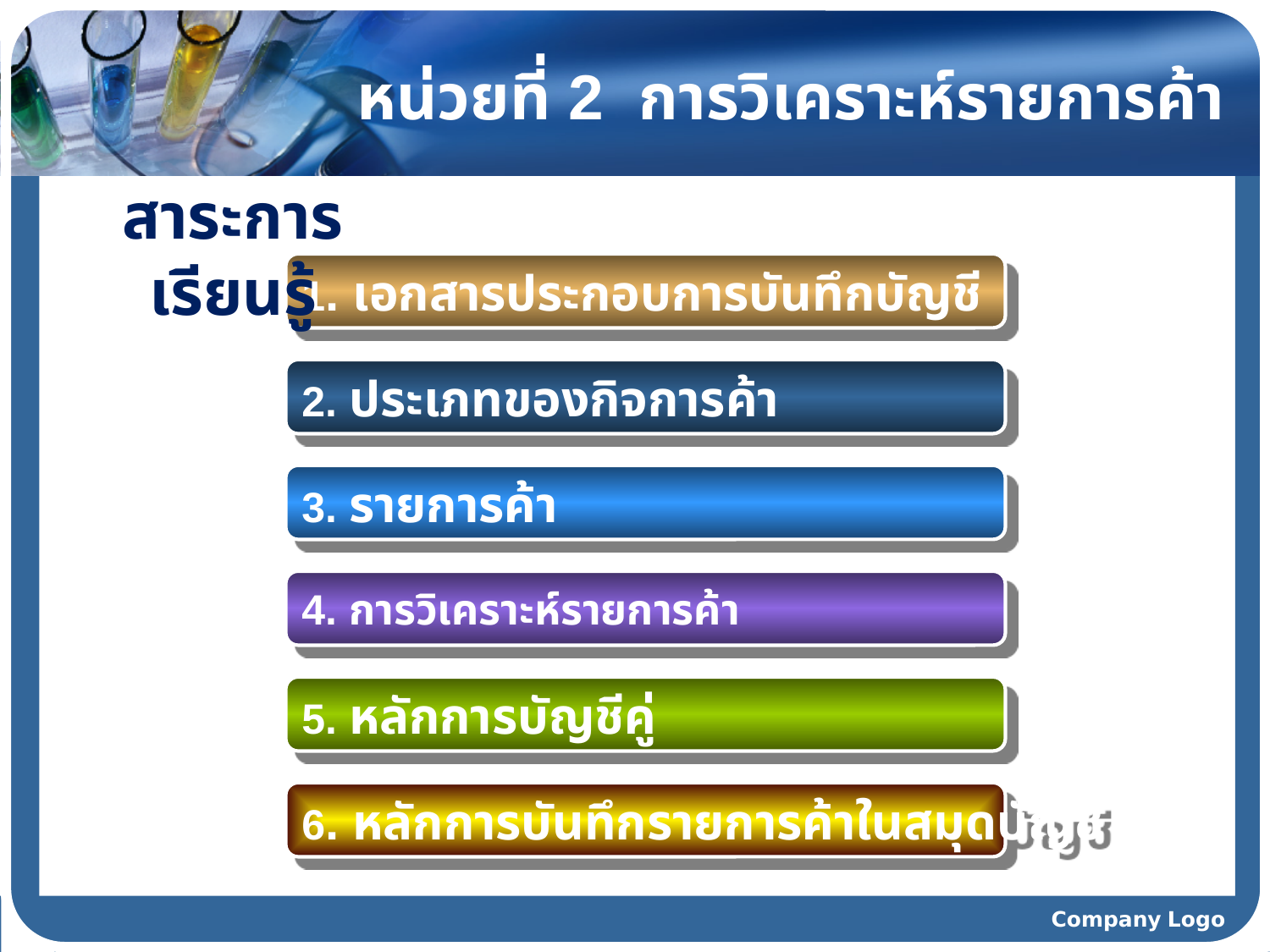

# หน่วยที่ 2  การวิเคราะห์รายการค้า
สาระการเรียนรู้
1. เอกสารประกอบการบันทึกบัญชี
2. ประเภทของกิจการค้า
3. รายการค้า
4. การวิเคราะห์รายการค้า
5. หลักการบัญชีคู่
6. หลักการบันทึกรายการค้าในสมุดบัญชี
Company Logo